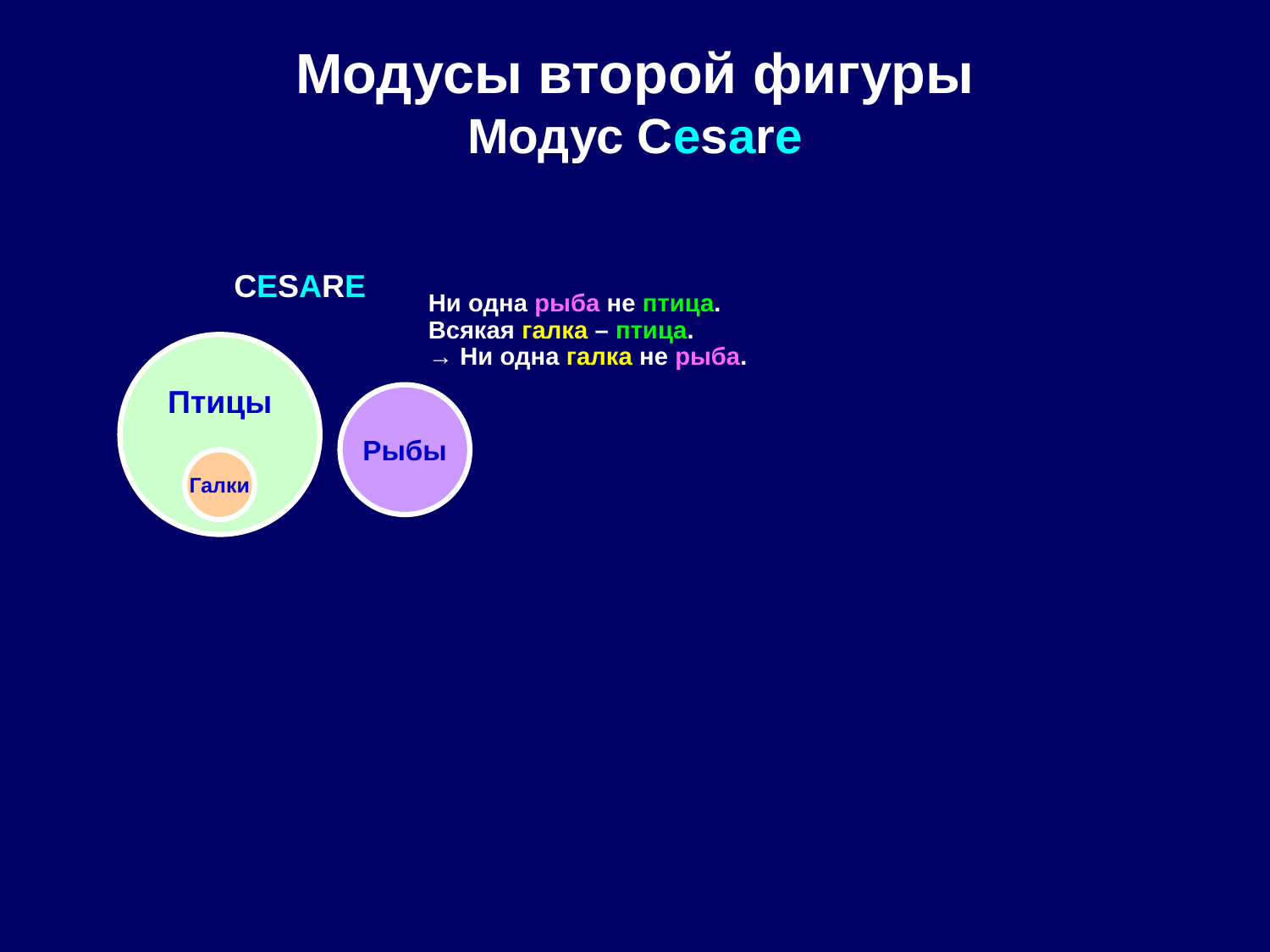

# Модусы второй фигуры Модус Cesare
CESARE
Ни одна рыба не птица.
Всякая галка – птица.
→ Ни одна галка не рыба.
Птицы
Рыбы
Галки